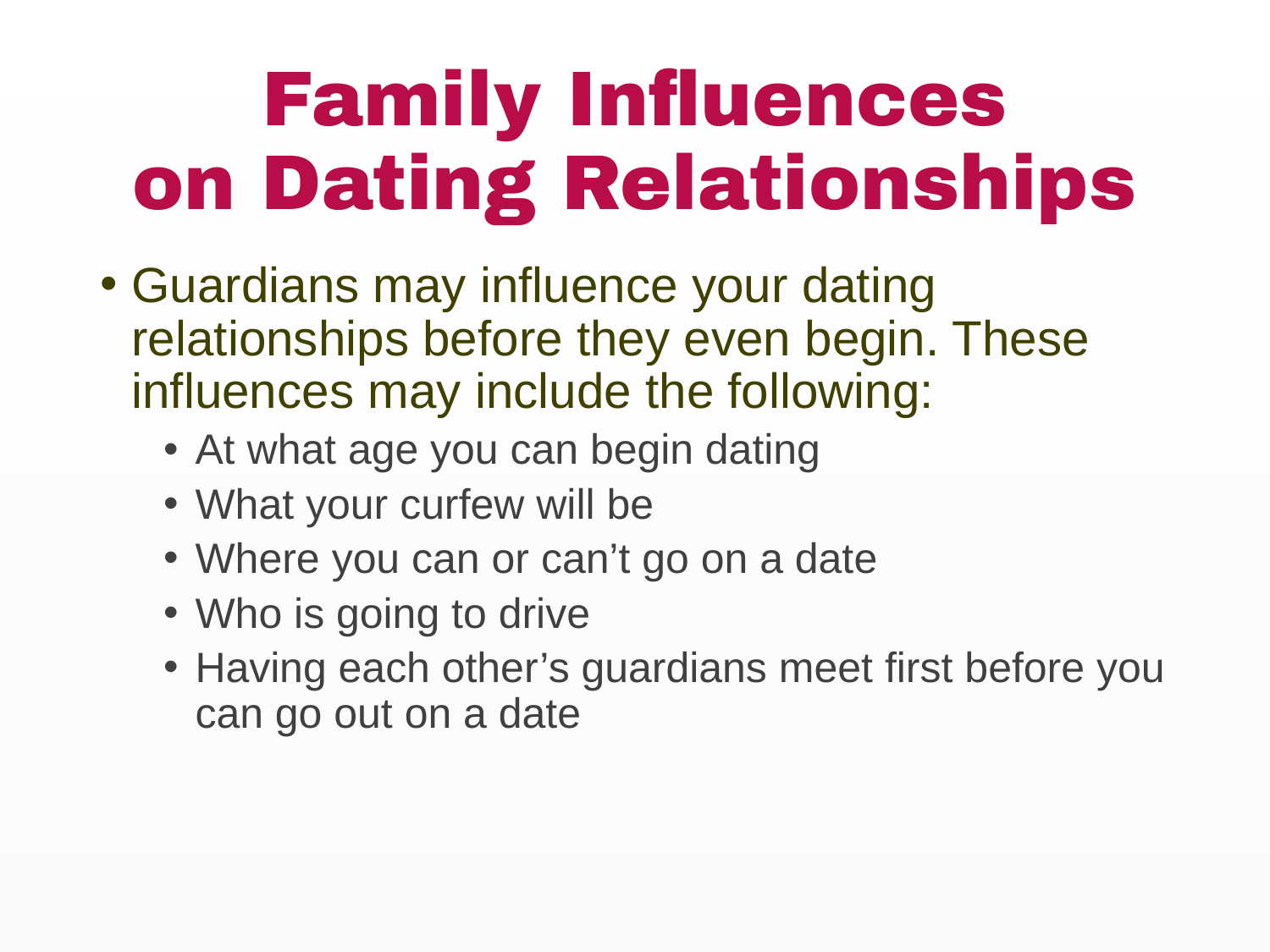

# Family Influences on Dating Relationships
Guardians may influence your dating relationships before they even begin. These influences may include the following:
At what age you can begin dating
What your curfew will be
Where you can or can’t go on a date
Who is going to drive
Having each other’s guardians meet first before you can go out on a date